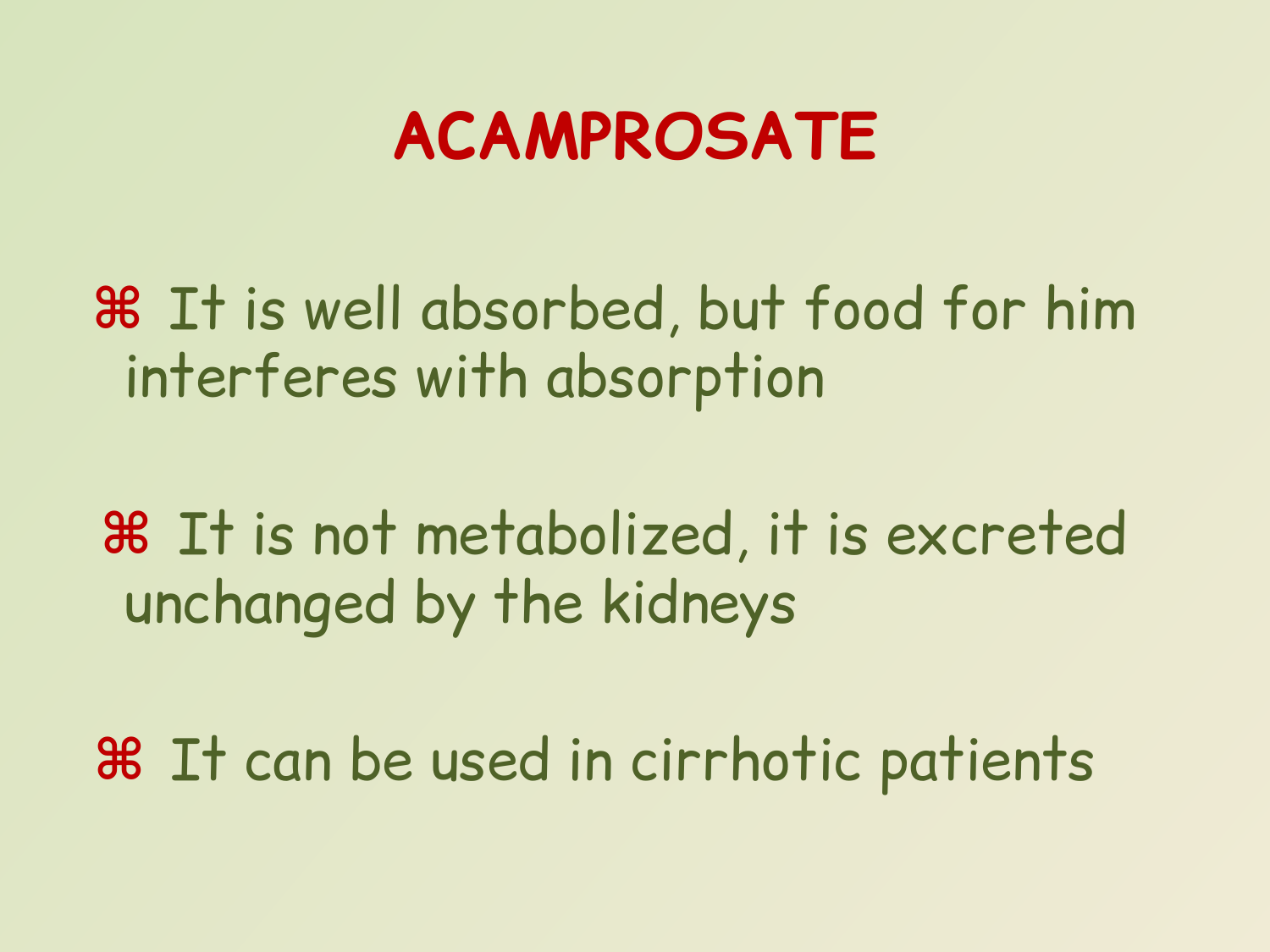

ACAMPROSATE

 ⌘ It is well absorbed, but food for him interferes with absorption

 ⌘ It is not metabolized, it is excreted unchanged by the kidneys

 ⌘ It can be used in cirrhotic patients